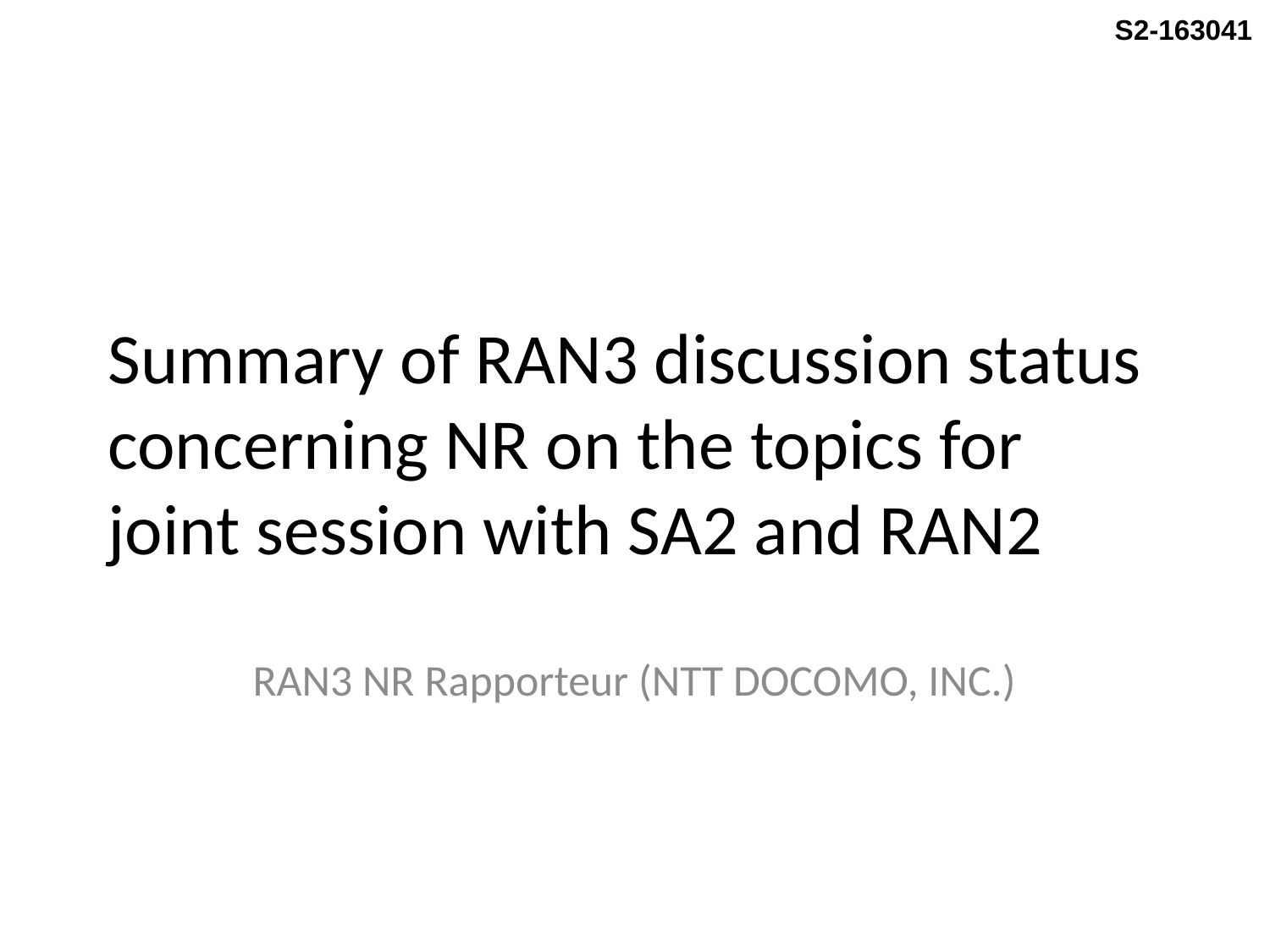

S2-163041
# Summary of RAN3 discussion status concerning NR on the topics for joint session with SA2 and RAN2
RAN3 NR Rapporteur (NTT DOCOMO, INC.)